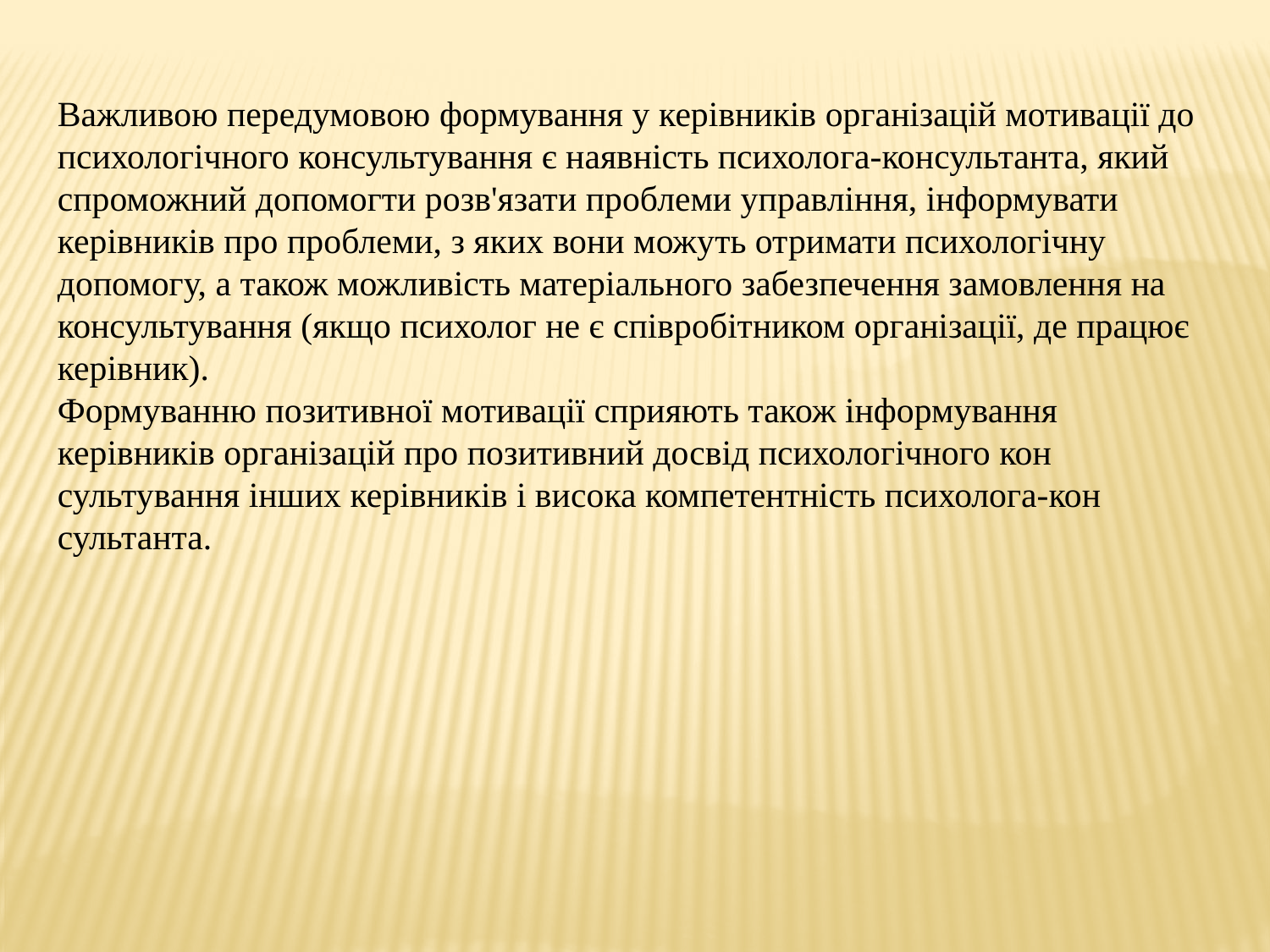

Важливою передумовою формування у керівників організацій мо­тивації до психологічного консультування є наявність психолога-кон­сультанта, який спроможний допомогти розв'язати проблеми управ­ління, інформувати керівників про проблеми, з яких вони можуть отримати психологічну допомогу, а також можливість матеріального забезпечення замовлення на консультування (якщо психолог не є співробітником організації, де працює керівник).
Формуванню позитивної мотивації сприяють також інформування керівників організацій про позитивний досвід психологічного кон­сультування інших керівників і висока компетентність психолога-кон­сультанта.